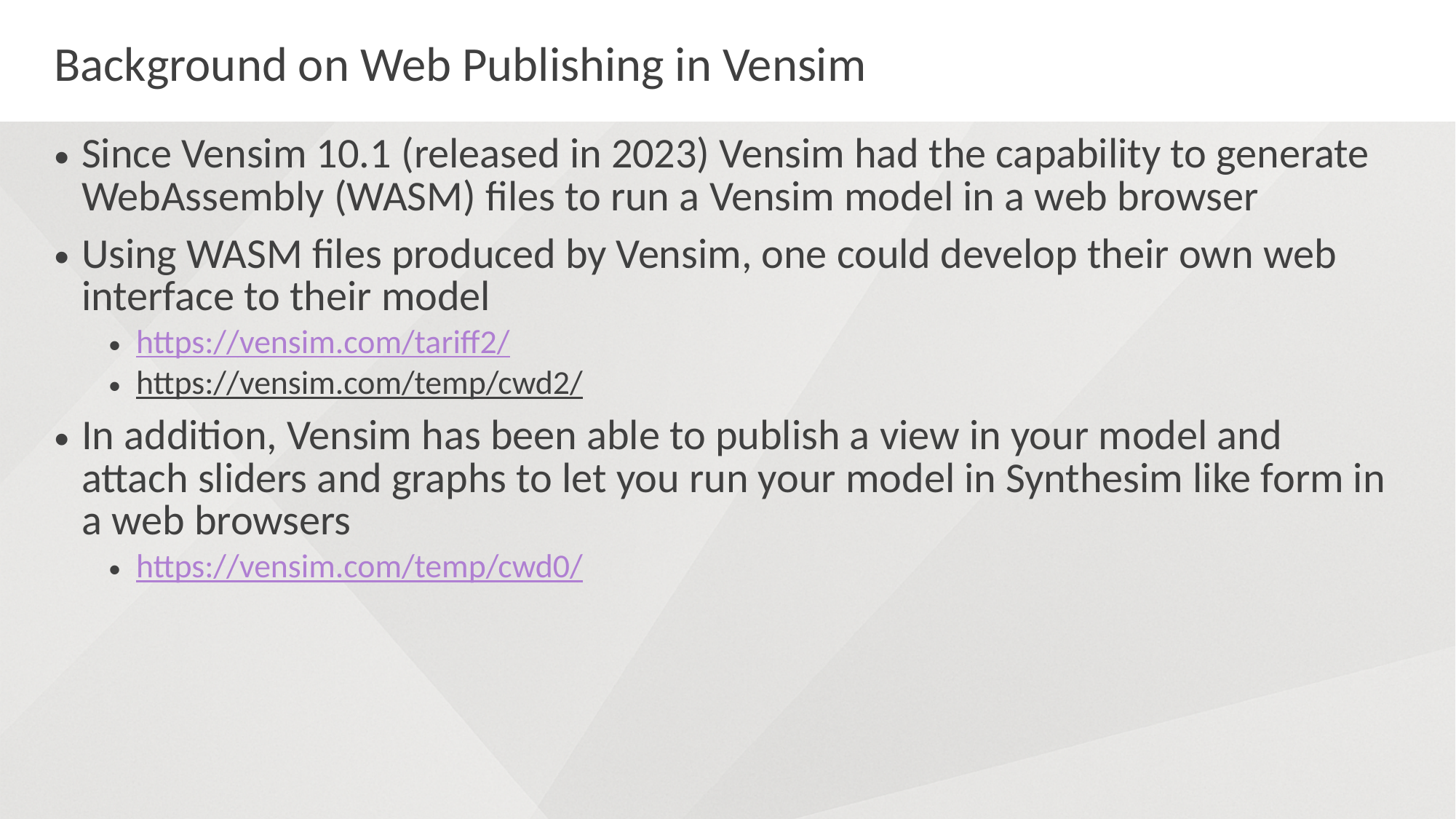

# Background on Web Publishing in Vensim
Since Vensim 10.1 (released in 2023) Vensim had the capability to generate WebAssembly (WASM) files to run a Vensim model in a web browser
Using WASM files produced by Vensim, one could develop their own web interface to their model
https://vensim.com/tariff2/
https://vensim.com/temp/cwd2/
In addition, Vensim has been able to publish a view in your model and attach sliders and graphs to let you run your model in Synthesim like form in a web browsers
https://vensim.com/temp/cwd0/